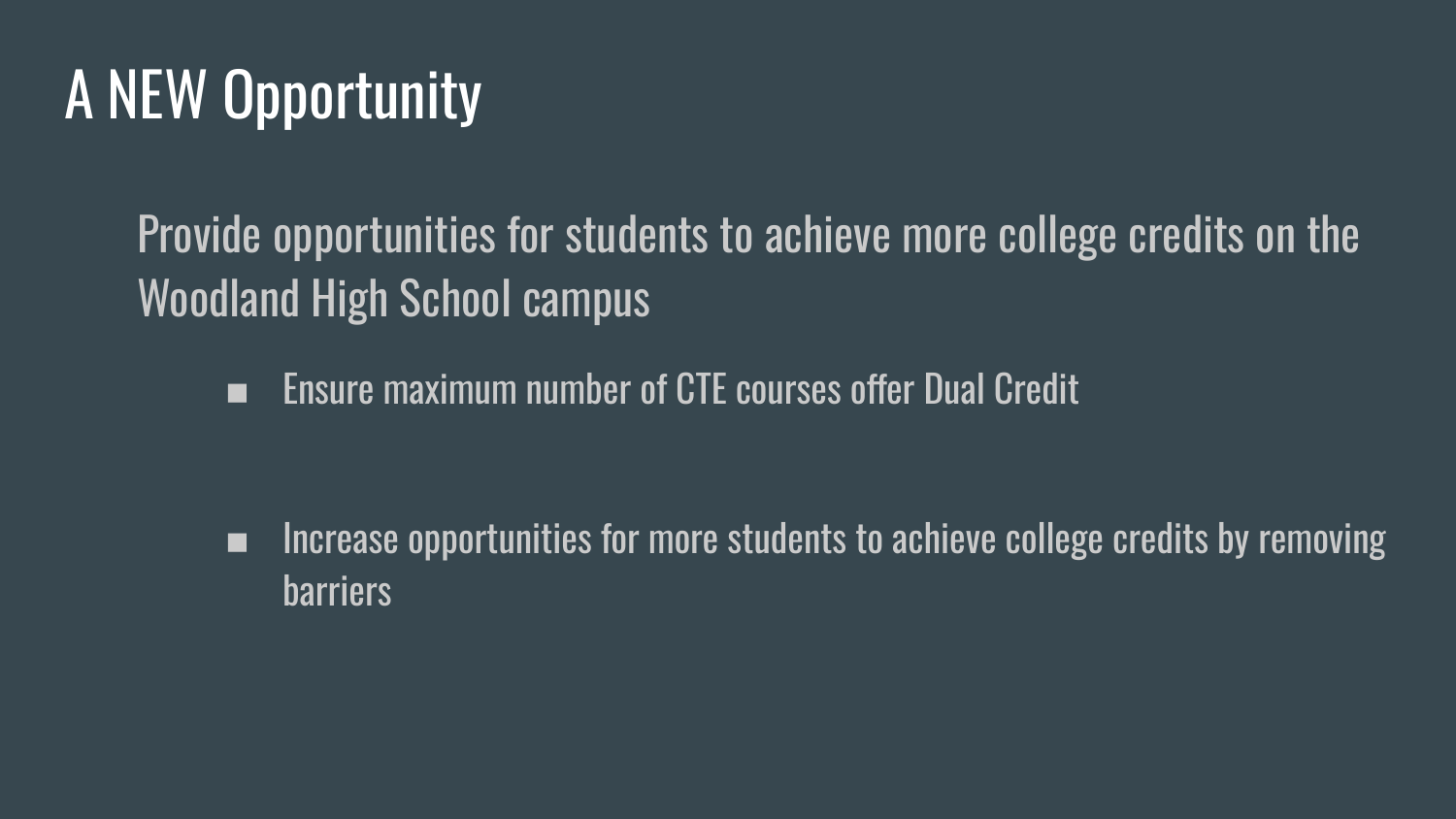

# A NEW Opportunity
Provide opportunities for students to achieve more college credits on the Woodland High School campus
Ensure maximum number of CTE courses offer Dual Credit

Increase opportunities for more students to achieve college credits by removing barriers